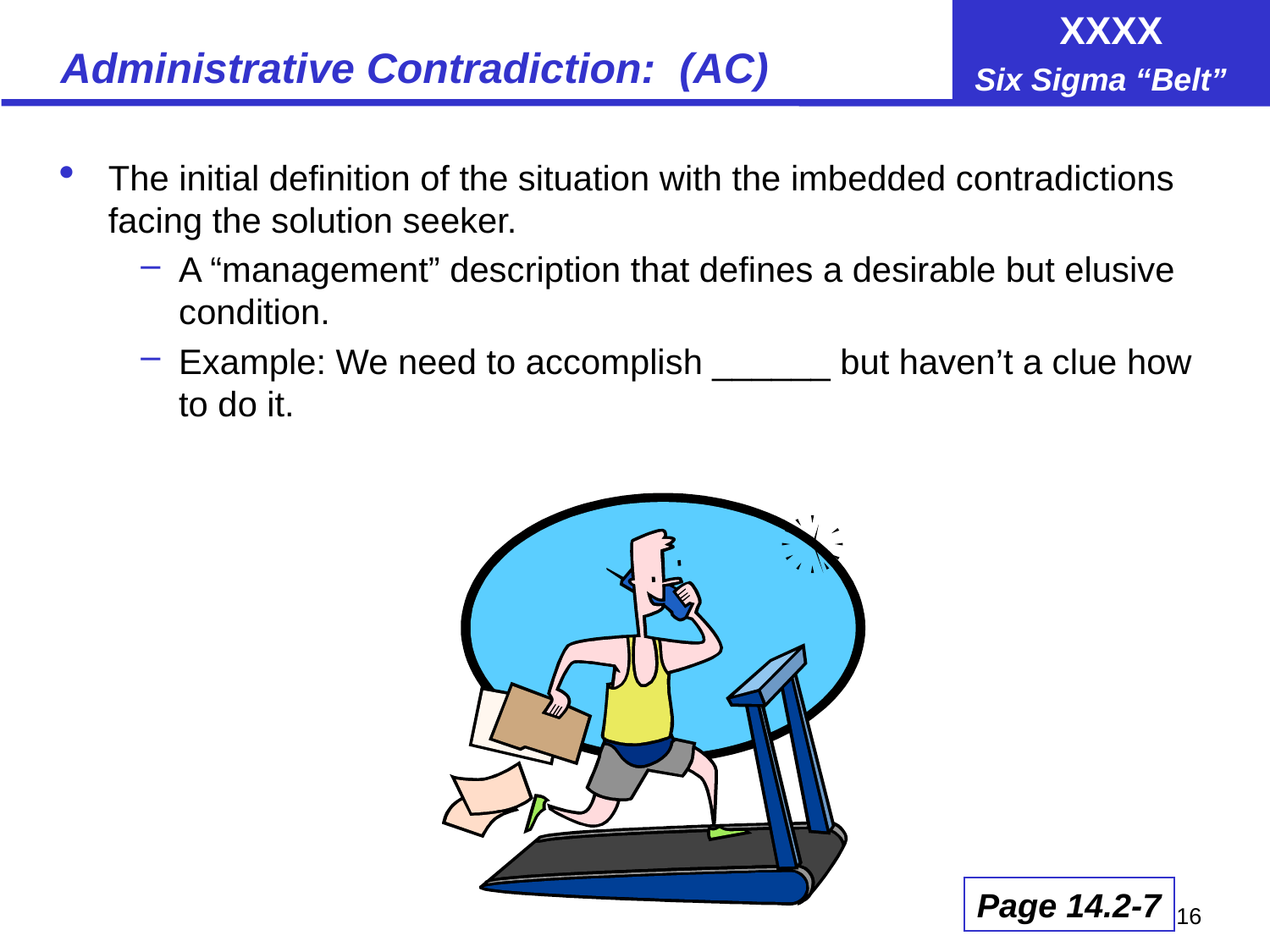

# Administrative Contradiction:  (AC)

The initial definition of the situation with the imbedded contradictions facing the solution seeker.
A “management” description that defines a desirable but elusive condition.
Example: We need to accomplish ______ but haven’t a clue how to do it.

Page 14.2-7